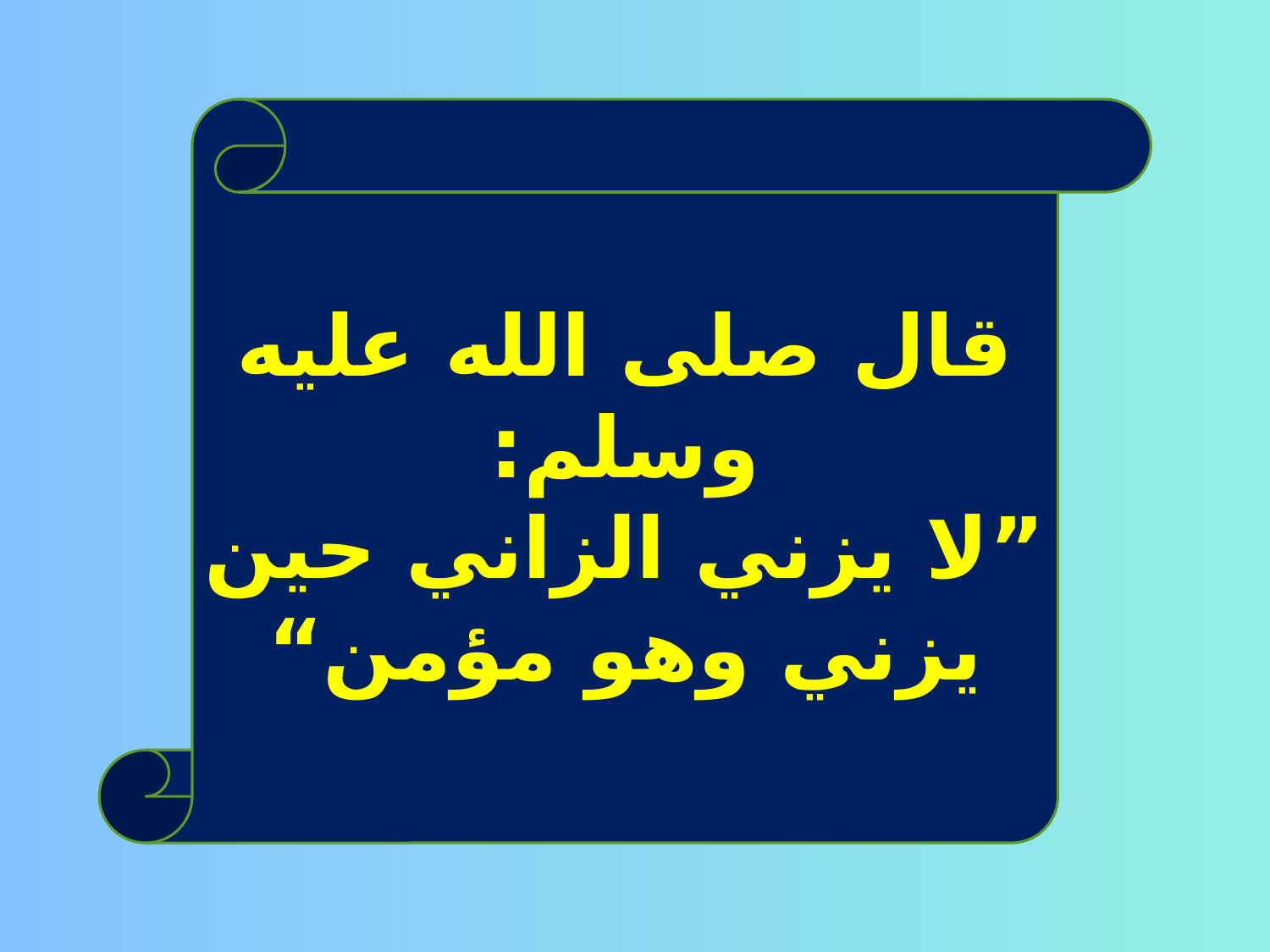

قال صلى الله عليه وسلم:
”لا يزني الزاني حين يزني وهو مؤمن“